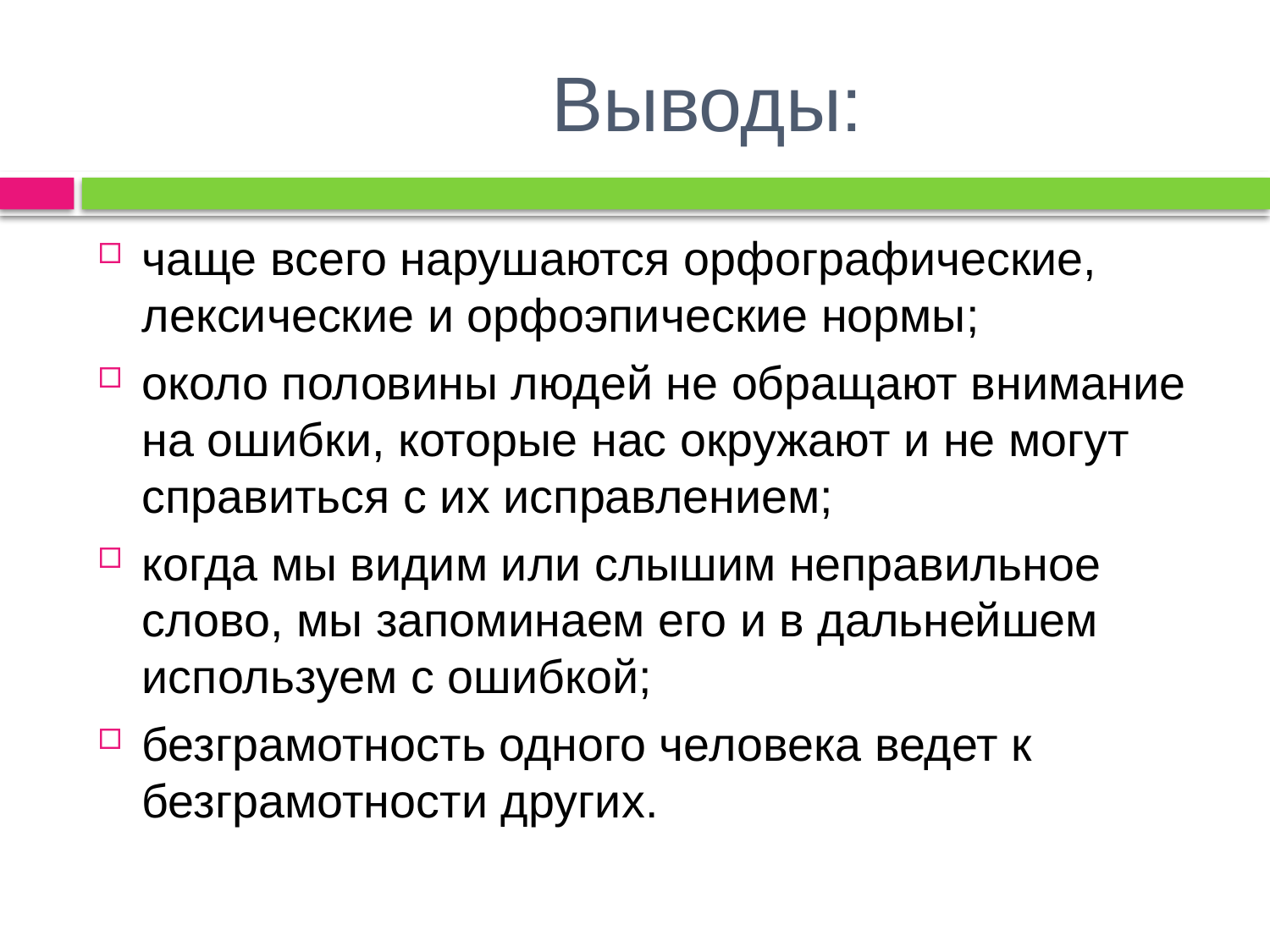

# Выводы:
чаще всего нарушаются орфографические, лексические и орфоэпические нормы;
около половины людей не обращают внимание на ошибки, которые нас окружают и не могут справиться с их исправлением;
когда мы видим или слышим неправильное слово, мы запоминаем его и в дальнейшем используем с ошибкой;
безграмотность одного человека ведет к безграмотности других.